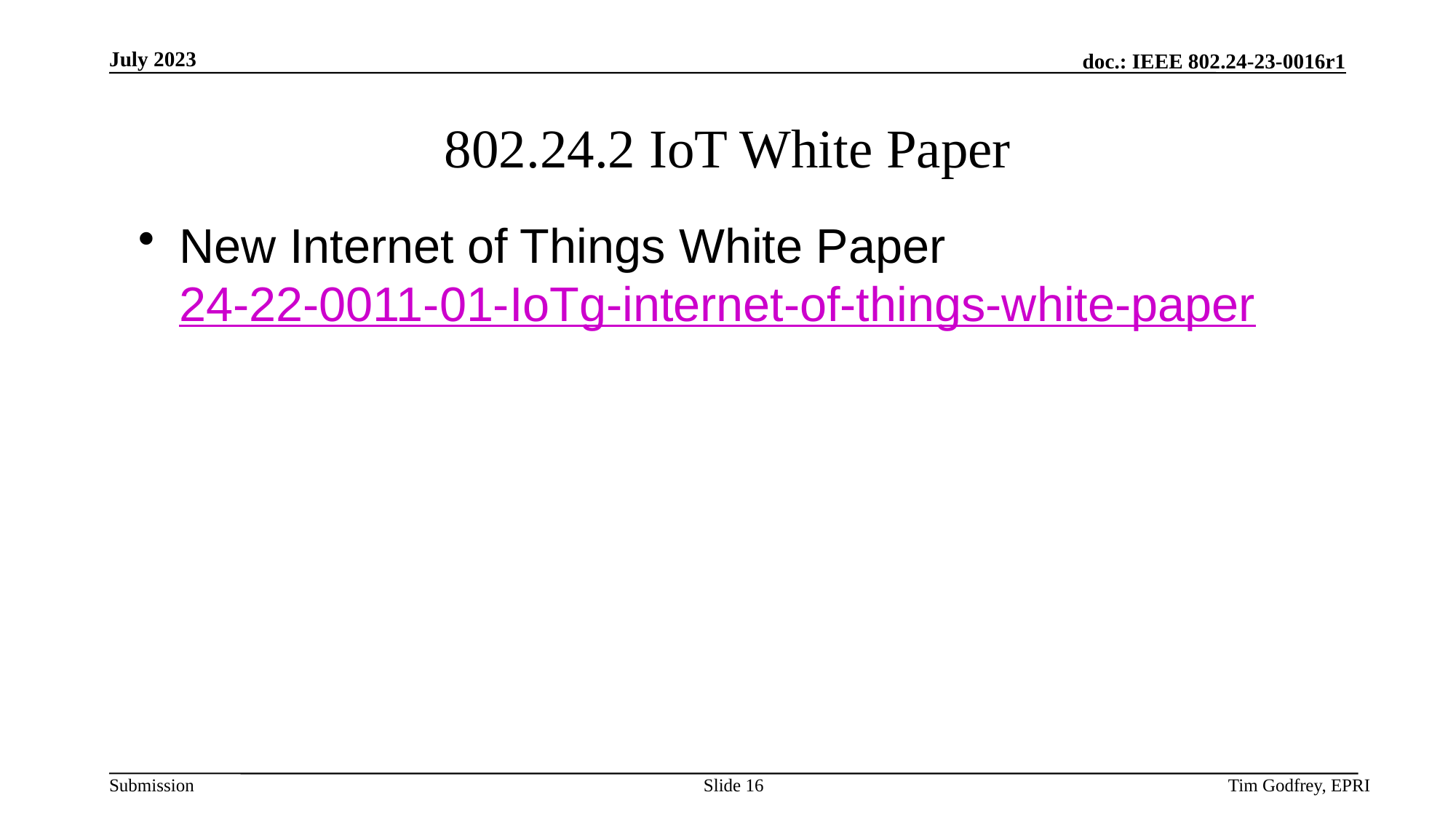

# 802.24.2 IoT White Paper
New Internet of Things White Paper 24-22-0011-01-IoTg-internet-of-things-white-paper

Slide 16
Tim Godfrey, EPRI